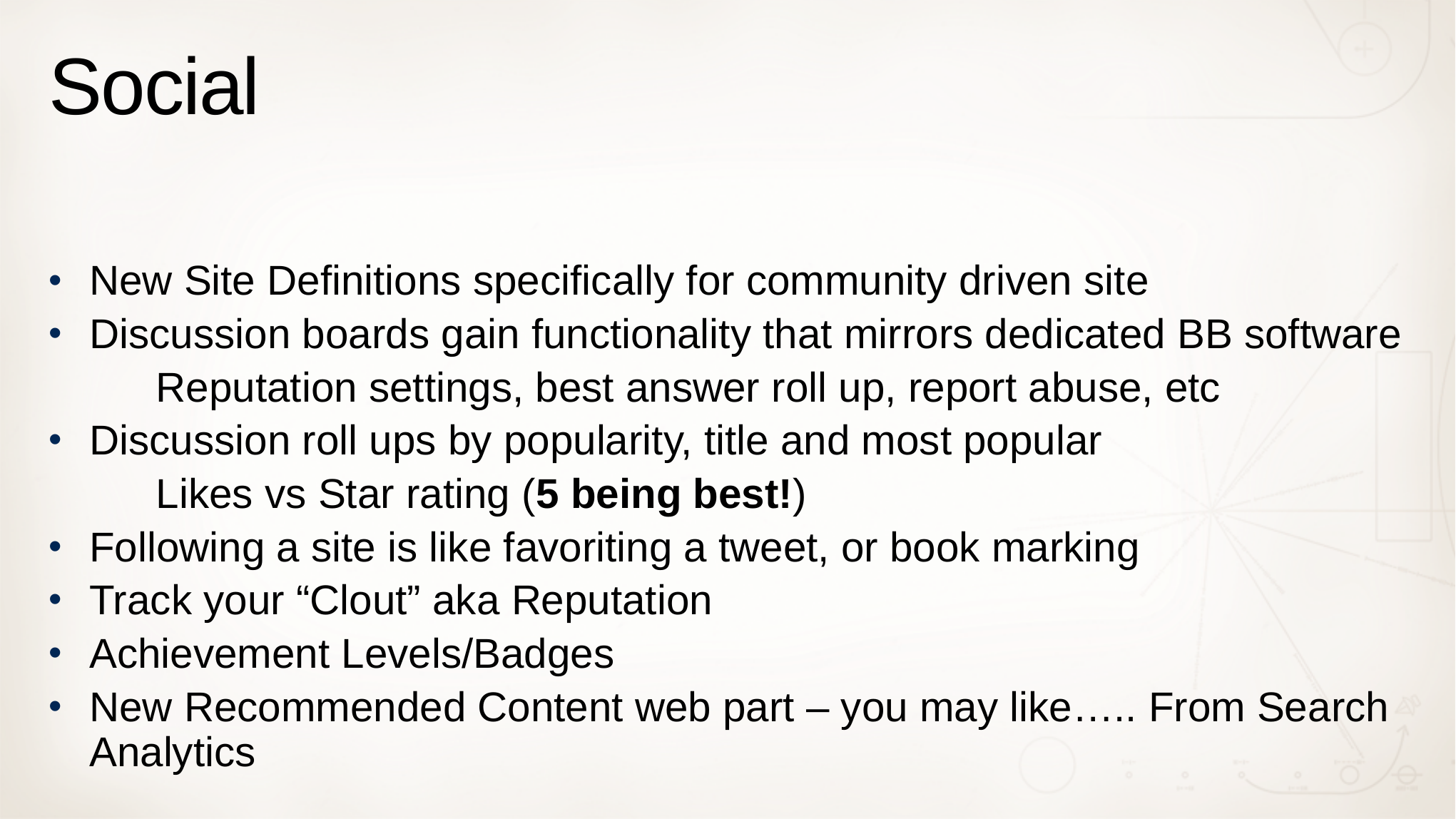

# Social
New Site Definitions specifically for community driven site
Discussion boards gain functionality that mirrors dedicated BB software
	Reputation settings, best answer roll up, report abuse, etc
Discussion roll ups by popularity, title and most popular
	Likes vs Star rating (5 being best!)
Following a site is like favoriting a tweet, or book marking
Track your “Clout” aka Reputation
Achievement Levels/Badges
New Recommended Content web part – you may like….. From Search Analytics